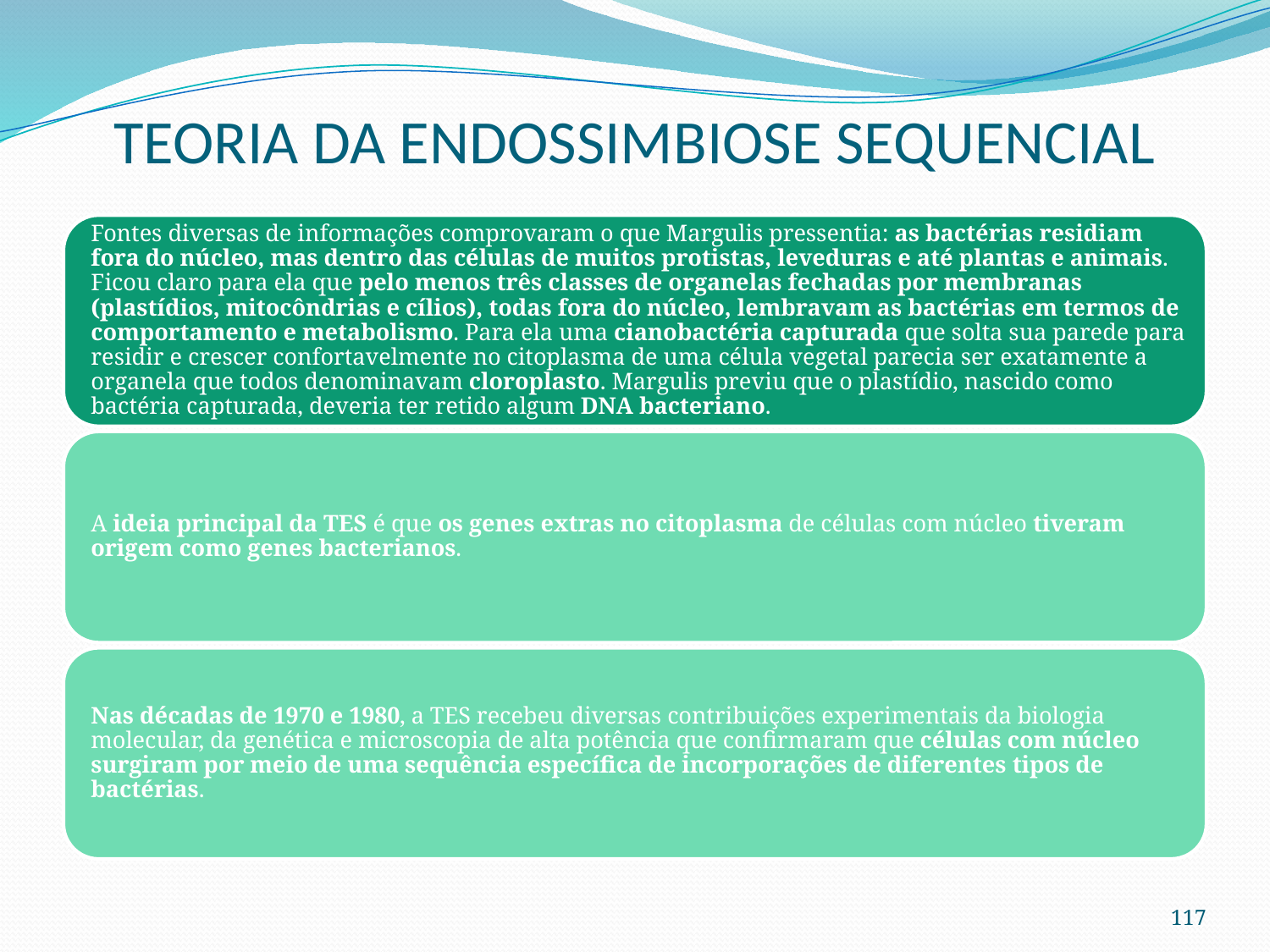

# TEORIA DA ENDOSSIMBIOSE SEQUENCIAL
Fontes diversas de informações comprovaram o que Margulis pressentia: as bactérias residiam fora do núcleo, mas dentro das células de muitos protistas, leveduras e até plantas e animais. Ficou claro para ela que pelo menos três classes de organelas fechadas por membranas (plastídios, mitocôndrias e cílios), todas fora do núcleo, lembravam as bactérias em termos de comportamento e metabolismo. Para ela uma cianobactéria capturada que solta sua parede para residir e crescer confortavelmente no citoplasma de uma célula vegetal parecia ser exatamente a organela que todos denominavam cloroplasto. Margulis previu que o plastídio, nascido como bactéria capturada, deveria ter retido algum DNA bacteriano.
A ideia principal da TES é que os genes extras no citoplasma de células com núcleo tiveram origem como genes bacterianos.
Nas décadas de 1970 e 1980, a TES recebeu diversas contribuições experimentais da biologia molecular, da genética e microscopia de alta potência que confirmaram que células com núcleo surgiram por meio de uma sequência específica de incorporações de diferentes tipos de bactérias.
117